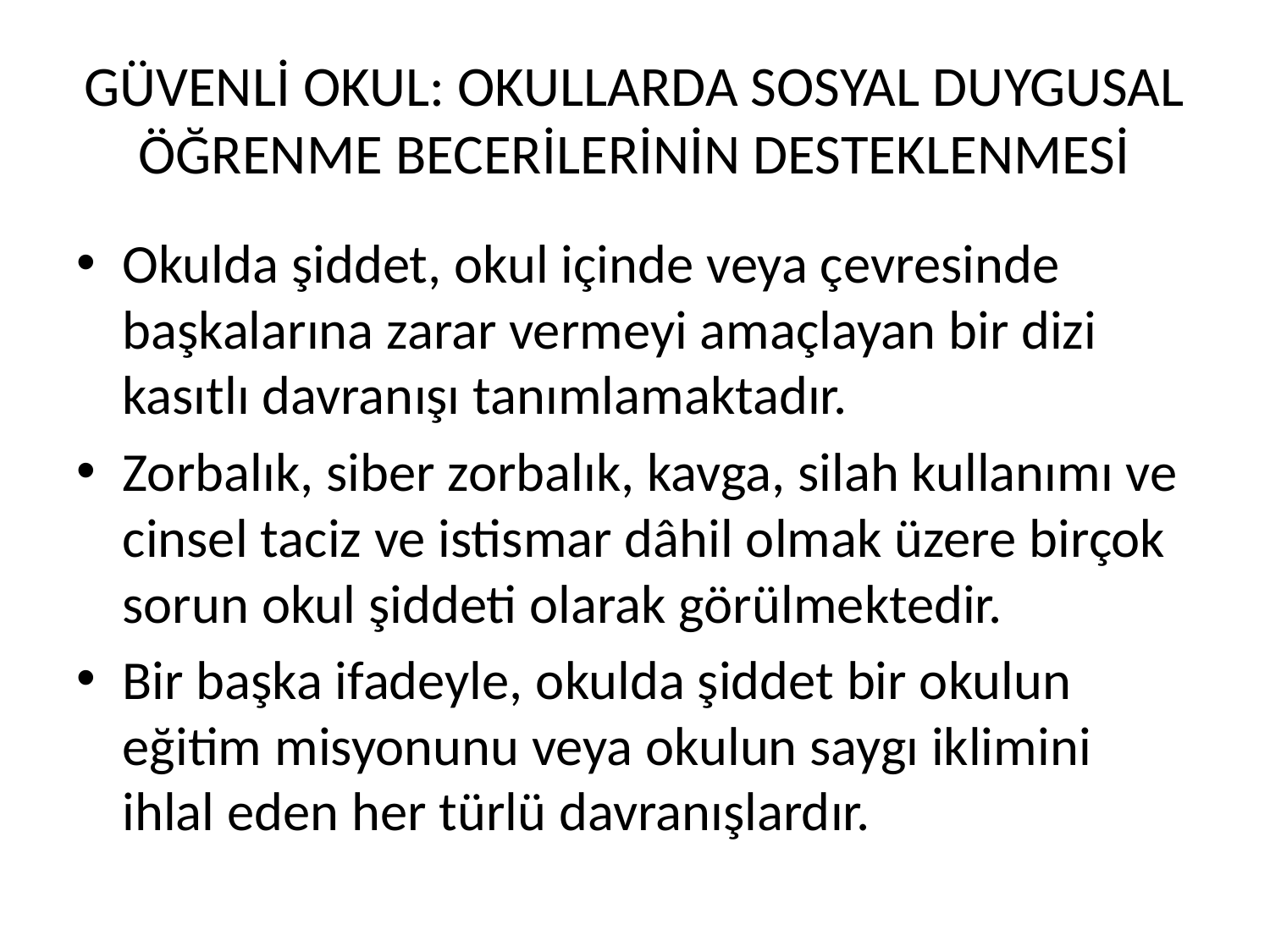

# GÜVENLİ OKUL: OKULLARDA SOSYAL DUYGUSAL ÖĞRENME BECERİLERİNİN DESTEKLENMESİ
Okulda şiddet, okul içinde veya çevresinde başkalarına zarar vermeyi amaçlayan bir dizi kasıtlı davranışı tanımlamaktadır.
Zorbalık, siber zorbalık, kavga, silah kullanımı ve cinsel taciz ve istismar dâhil olmak üzere birçok sorun okul şiddeti olarak görülmektedir.
Bir başka ifadeyle, okulda şiddet bir okulun eğitim misyonunu veya okulun saygı iklimini ihlal eden her türlü davranışlardır.